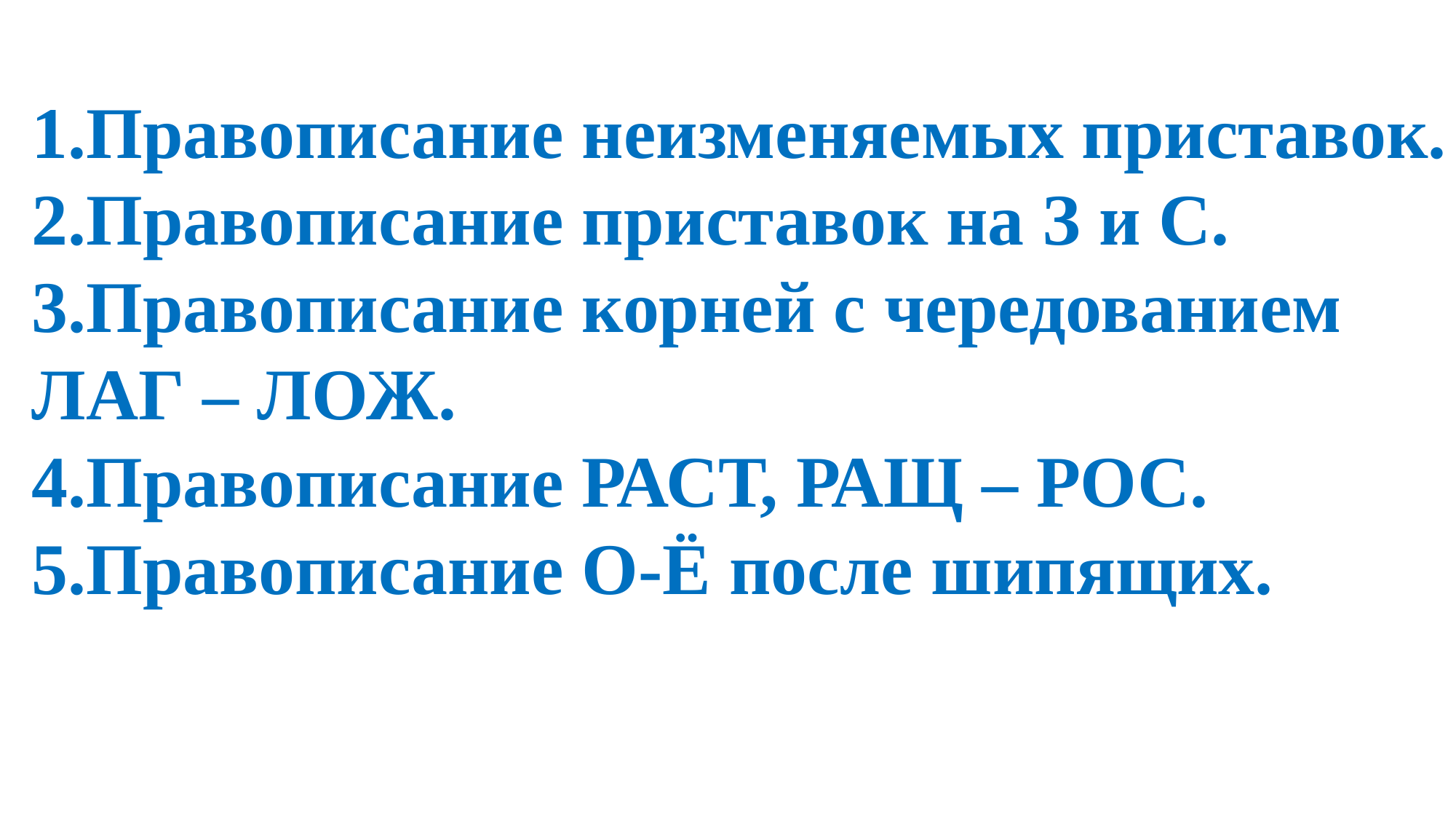

1.Правописание неизменяемых приставок.
2.Правописание приставок на З и С.
3.Правописание корней с чередованием ЛАГ – ЛОЖ.
4.Правописание РАСТ, РАЩ – РОС.
5.Правописание О-Ё после шипящих.